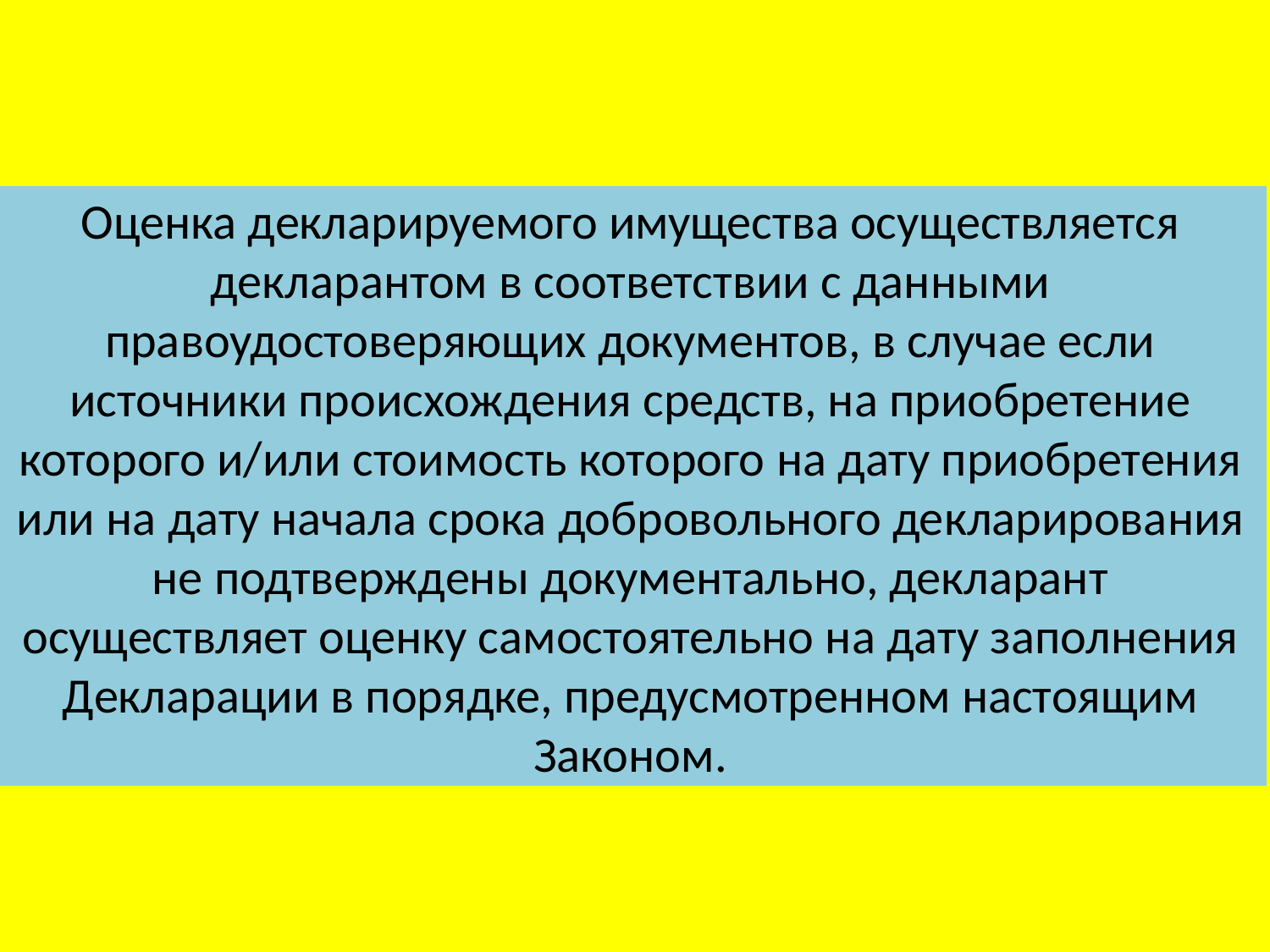

# Оценка декларируемого имущества осуществляется декларантом в соответствии с данными правоудостоверяющих документов, в случае если источники происхождения средств, на приобретение которого и/или стоимость которого на дату приобретения или на дату начала срока добровольного декларирования не подтверждены документально, декларант осуществляет оценку самостоятельно на дату заполнения Декларации в порядке, предусмотренном настоящим Законом.